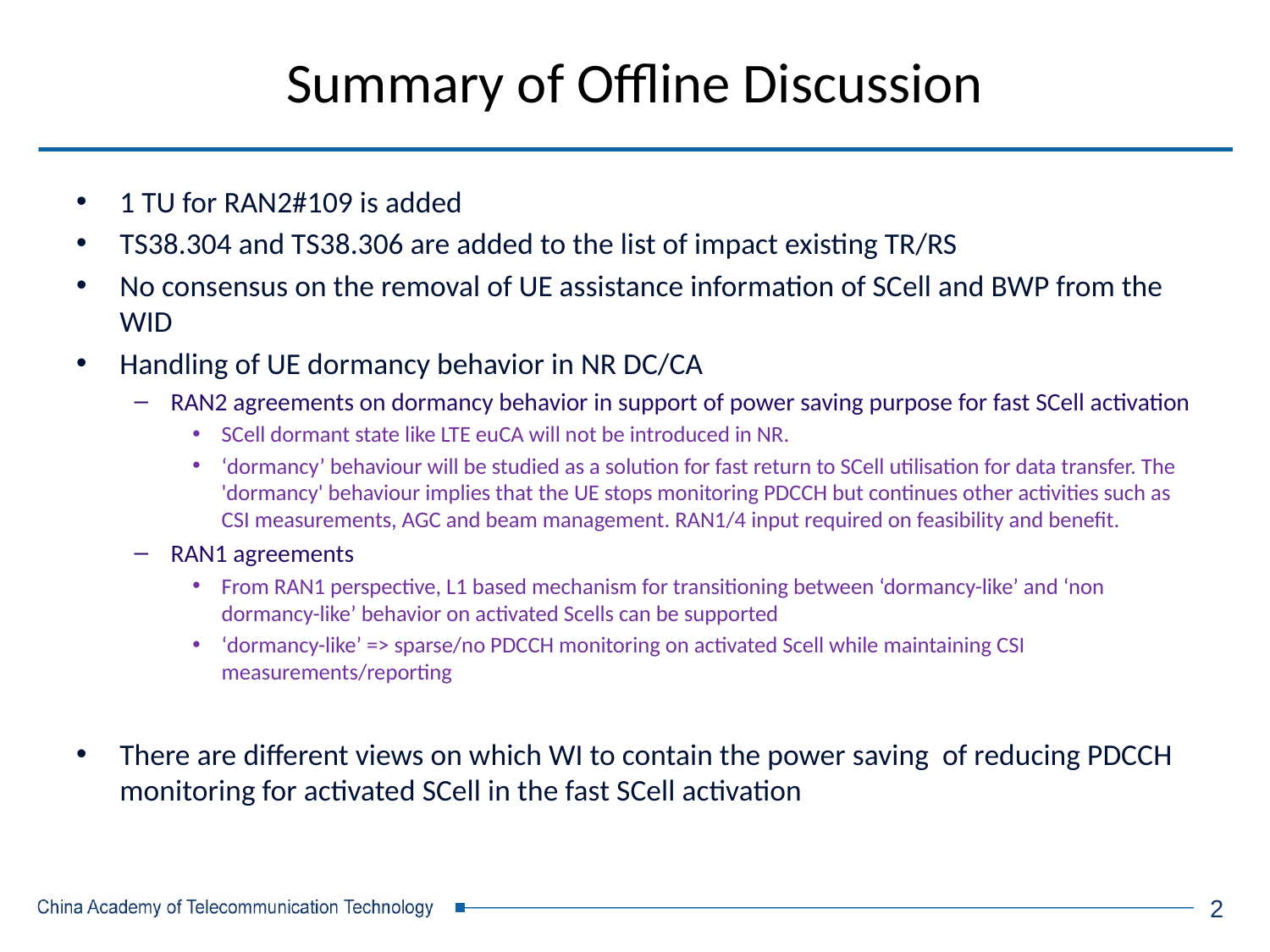

# Summary of Offline Discussion
1 TU for RAN2#109 is added
TS38.304 and TS38.306 are added to the list of impact existing TR/RS
No consensus on the removal of UE assistance information of SCell and BWP from the WID
Handling of UE dormancy behavior in NR DC/CA
RAN2 agreements on dormancy behavior in support of power saving purpose for fast SCell activation
SCell dormant state like LTE euCA will not be introduced in NR.
‘dormancy’ behaviour will be studied as a solution for fast return to SCell utilisation for data transfer. The 'dormancy' behaviour implies that the UE stops monitoring PDCCH but continues other activities such as CSI measurements, AGC and beam management. RAN1/4 input required on feasibility and benefit.
RAN1 agreements
From RAN1 perspective, L1 based mechanism for transitioning between ‘dormancy-like’ and ‘non dormancy-like’ behavior on activated Scells can be supported
‘dormancy-like’ => sparse/no PDCCH monitoring on activated Scell while maintaining CSI measurements/reporting

There are different views on which WI to contain the power saving  of reducing PDCCH monitoring for activated SCell in the fast SCell activation

2